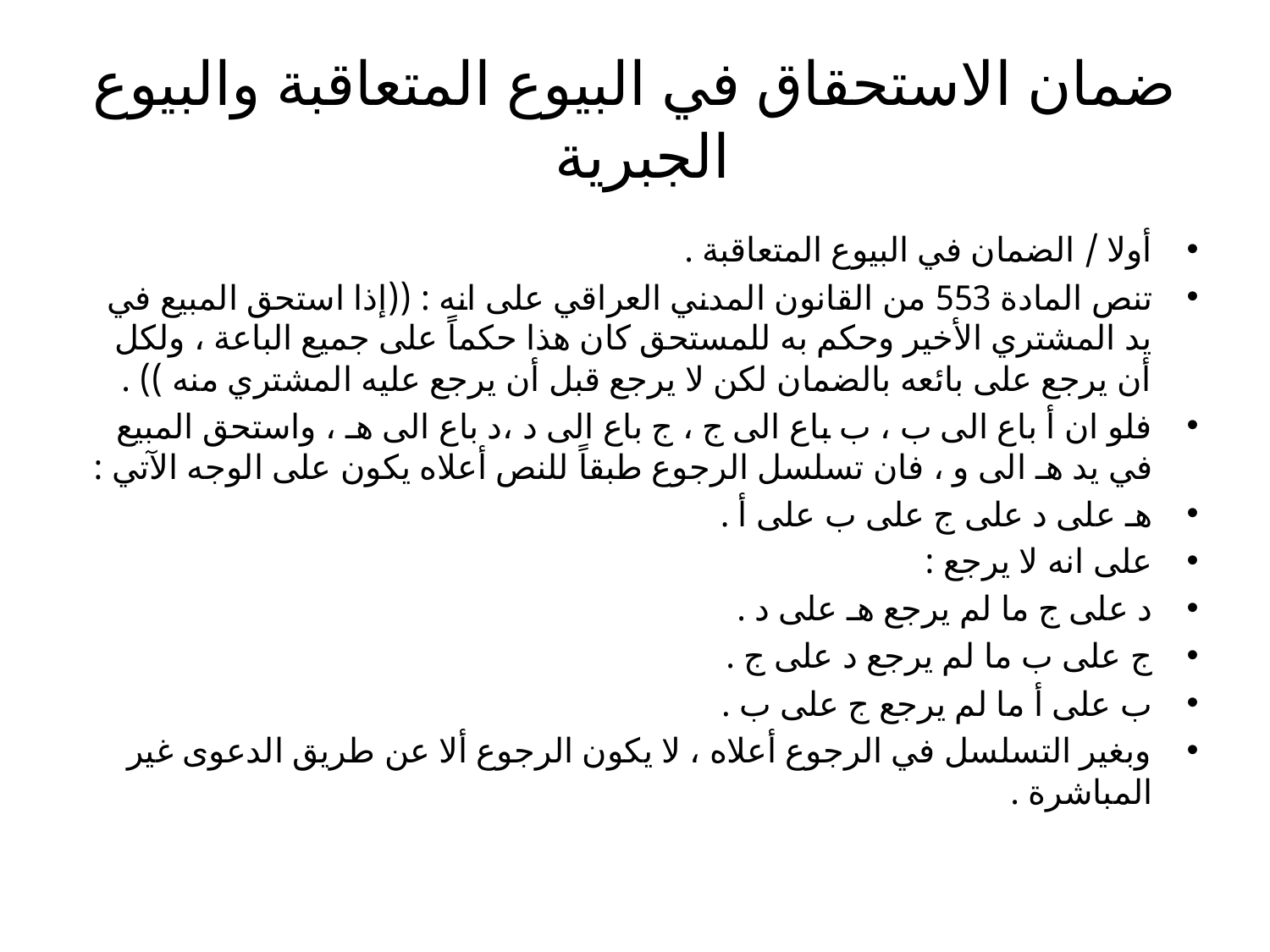

# ضمان الاستحقاق في البيوع المتعاقبة والبيوع الجبرية
أولا / الضمان في البيوع المتعاقبة .
تنص المادة 553 من القانون المدني العراقي على انه : ((إذا استحق المبيع في يد المشتري الأخير وحكم به للمستحق كان هذا حكماً على جميع الباعة ، ولكل أن يرجع على بائعه بالضمان لكن لا يرجع قبل أن يرجع عليه المشتري منه )) .
فلو ان أ باع الى ب ، ب باع الى ج ، ج باع الى د ،د باع الى هـ ، واستحق المبيع في يد هـ الى و ، فان تسلسل الرجوع طبقاً للنص أعلاه يكون على الوجه الآتي :
هـ على د على ج على ب على أ .
على انه لا يرجع :
د على ج ما لم يرجع هـ على د .
ج على ب ما لم يرجع د على ج .
ب على أ ما لم يرجع ج على ب .
وبغير التسلسل في الرجوع أعلاه ، لا يكون الرجوع ألا عن طريق الدعوى غير المباشرة .